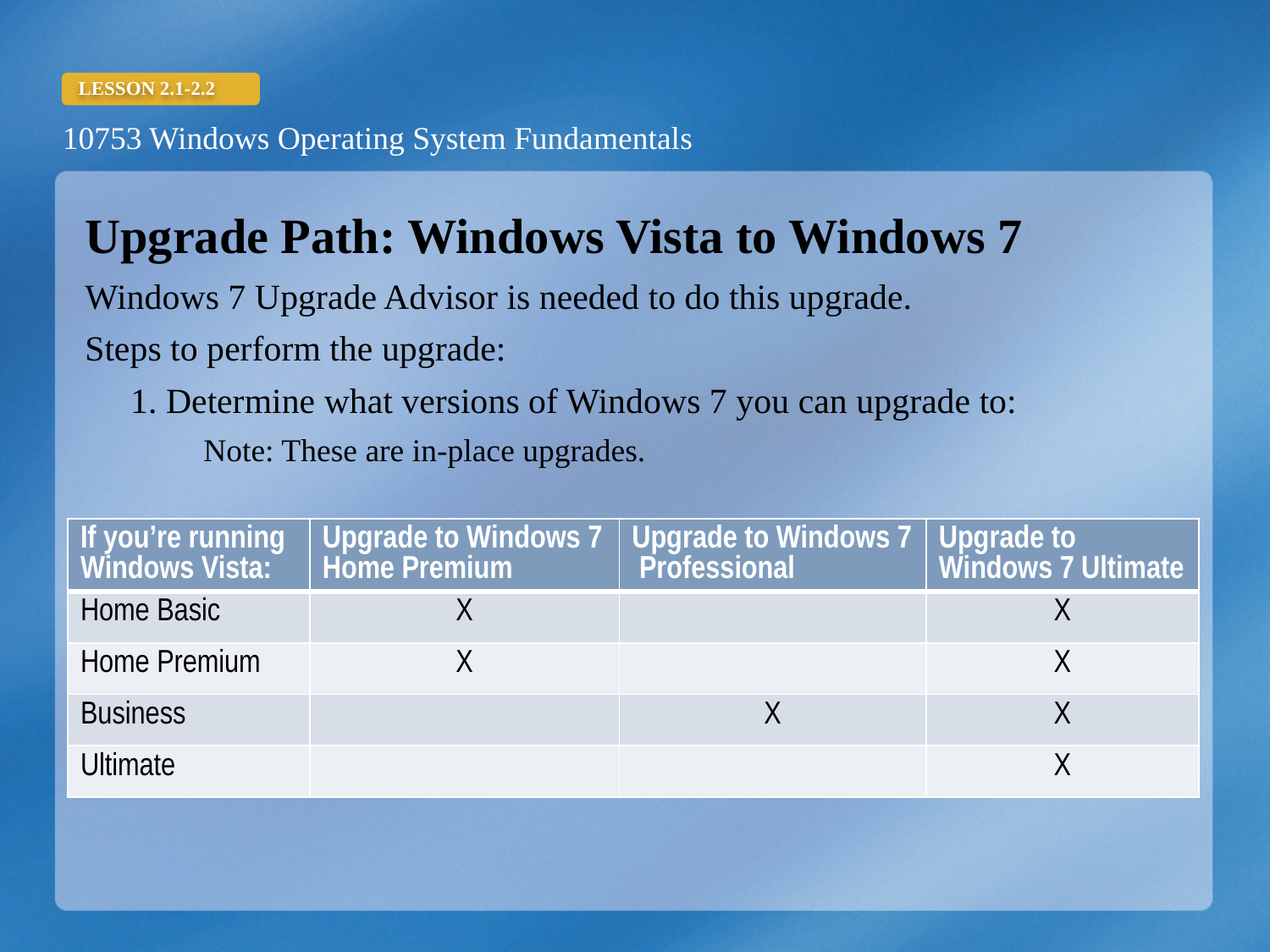

Upgrade Path: Windows Vista to Windows 7
Windows 7 Upgrade Advisor is needed to do this upgrade.
Steps to perform the upgrade:
1. Determine what versions of Windows 7 you can upgrade to:
Note: These are in-place upgrades.

| If you’re running Windows Vista: | Upgrade to Windows 7 Home Premium | Upgrade to Windows 7 Professional | Upgrade to Windows 7 Ultimate |
| --- | --- | --- | --- |
| Home Basic | X |  | X |
| Home Premium | X |  | X |
| Business |  | X | X |
| Ultimate |  |  | X |